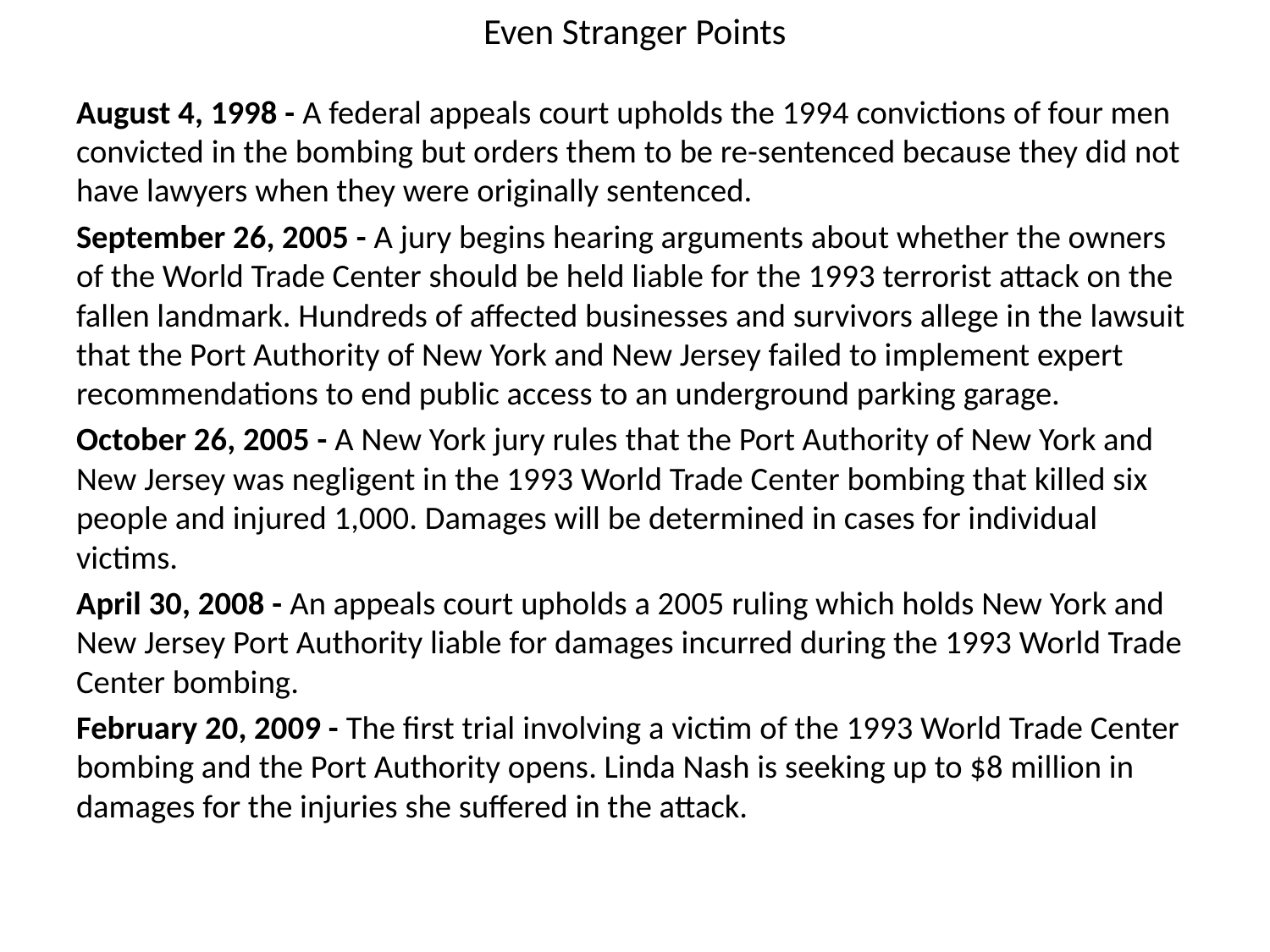

# Even Stranger Points
August 4, 1998 - A federal appeals court upholds the 1994 convictions of four men convicted in the bombing but orders them to be re-sentenced because they did not have lawyers when they were originally sentenced.
September 26, 2005 - A jury begins hearing arguments about whether the owners of the World Trade Center should be held liable for the 1993 terrorist attack on the fallen landmark. Hundreds of affected businesses and survivors allege in the lawsuit that the Port Authority of New York and New Jersey failed to implement expert recommendations to end public access to an underground parking garage.
October 26, 2005 - A New York jury rules that the Port Authority of New York and New Jersey was negligent in the 1993 World Trade Center bombing that killed six people and injured 1,000. Damages will be determined in cases for individual victims.
April 30, 2008 - An appeals court upholds a 2005 ruling which holds New York and New Jersey Port Authority liable for damages incurred during the 1993 World Trade Center bombing.
February 20, 2009 - The first trial involving a victim of the 1993 World Trade Center bombing and the Port Authority opens. Linda Nash is seeking up to $8 million in damages for the injuries she suffered in the attack.